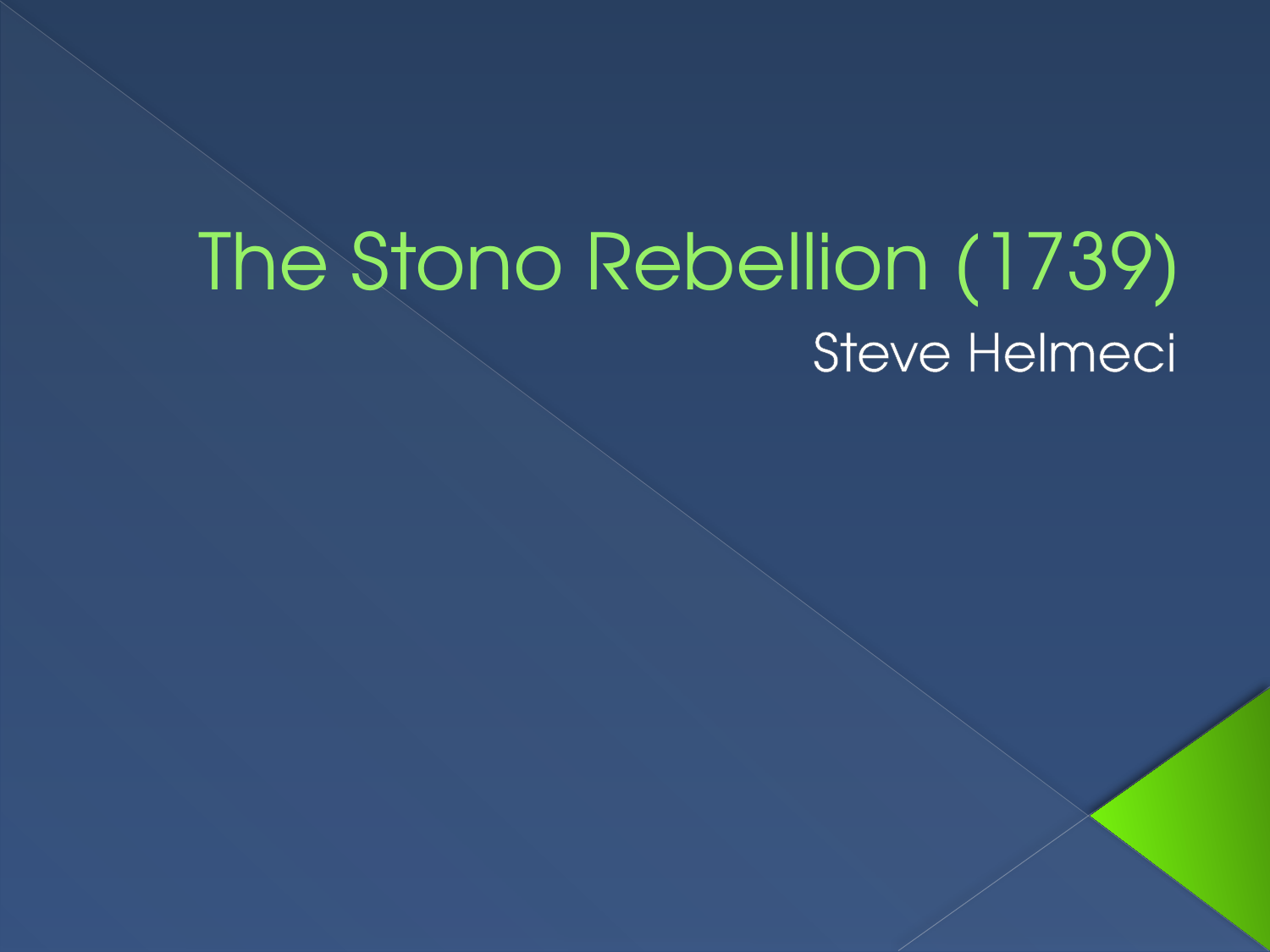

# The Stono Rebellion (1739)
Steve Helmeci